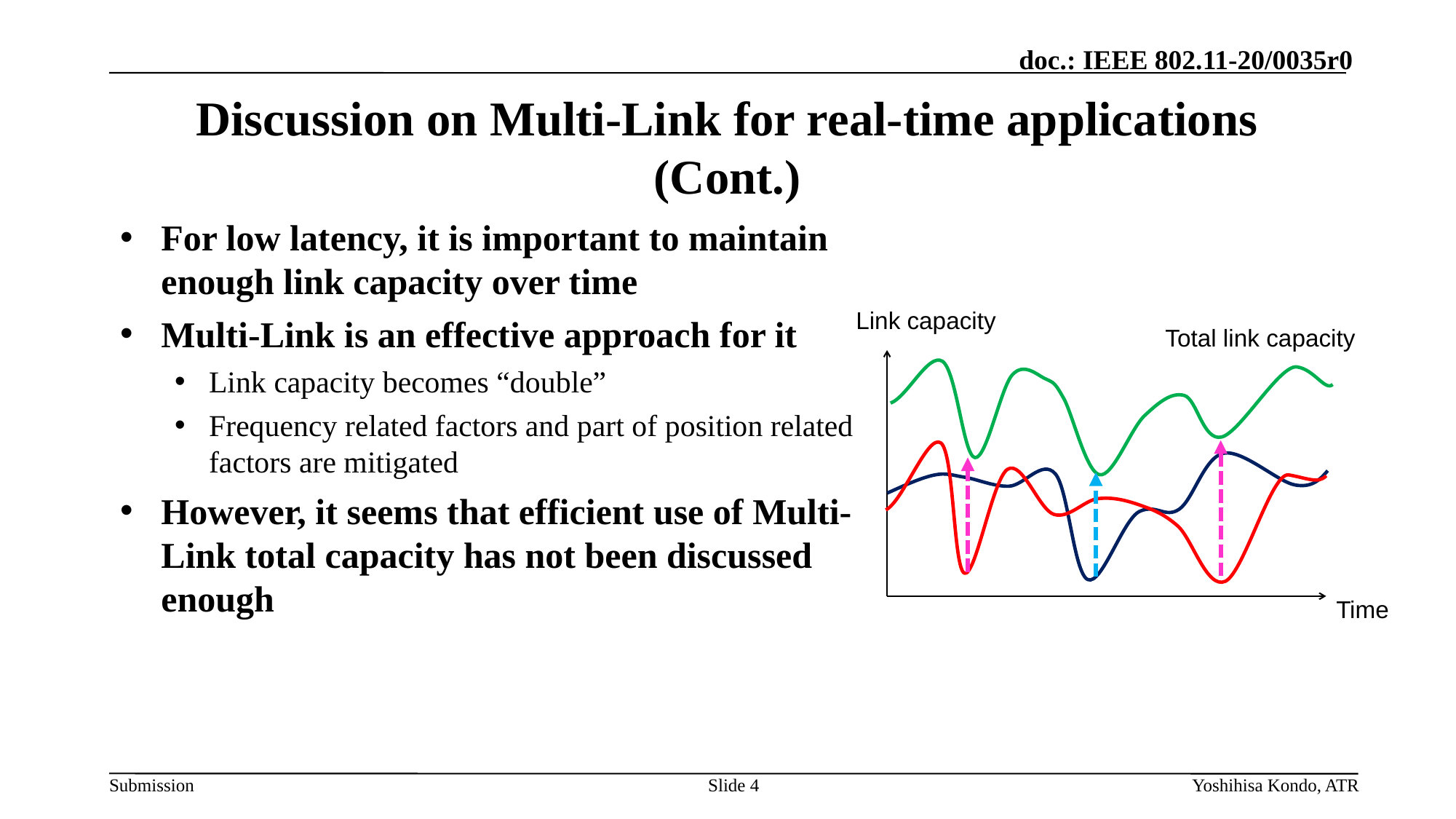

# Discussion on Multi-Link for real-time applications (Cont.)
For low latency, it is important to maintain enough link capacity over time
Multi-Link is an effective approach for it
Link capacity becomes “double”
Frequency related factors and part of position related factors are mitigated
However, it seems that efficient use of Multi-Link total capacity has not been discussed enough

Link capacity

Time
Total link capacity
Slide 4
Yoshihisa Kondo, ATR